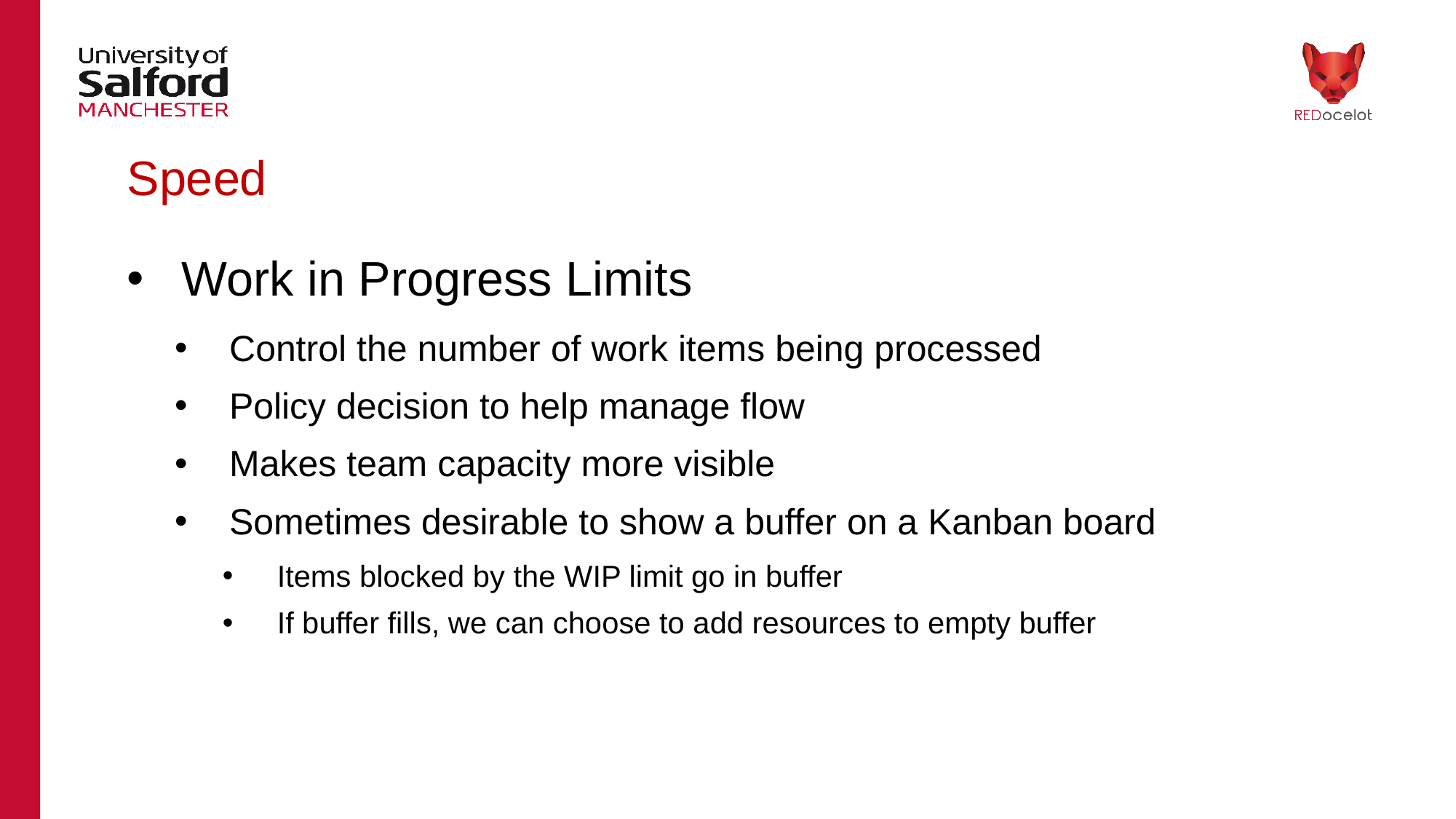

# Speed
Work in Progress Limits
Control the number of work items being processed
Policy decision to help manage flow
Makes team capacity more visible
Sometimes desirable to show a buffer on a Kanban board
Items blocked by the WIP limit go in buffer
If buffer fills, we can choose to add resources to empty buffer